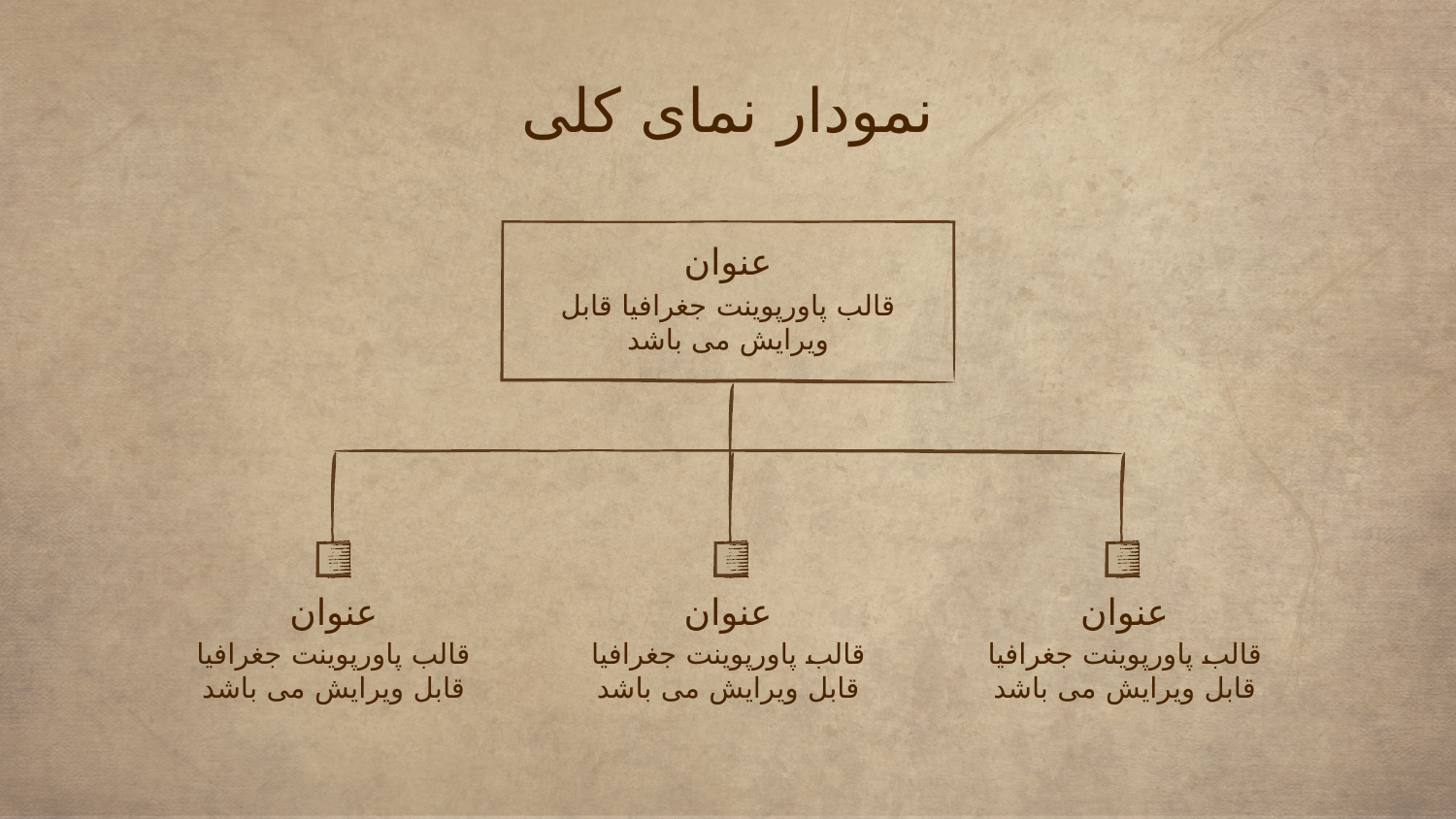

# نمودار نمای کلی

عنوان
قالب پاورپوینت جغرافیا قابل ویرایش می باشد

عنوان
عنوان
عنوان
قالب پاورپوینت جغرافیا قابل ویرایش می باشد
قالب پاورپوینت جغرافیا قابل ویرایش می باشد
قالب پاورپوینت جغرافیا قابل ویرایش می باشد